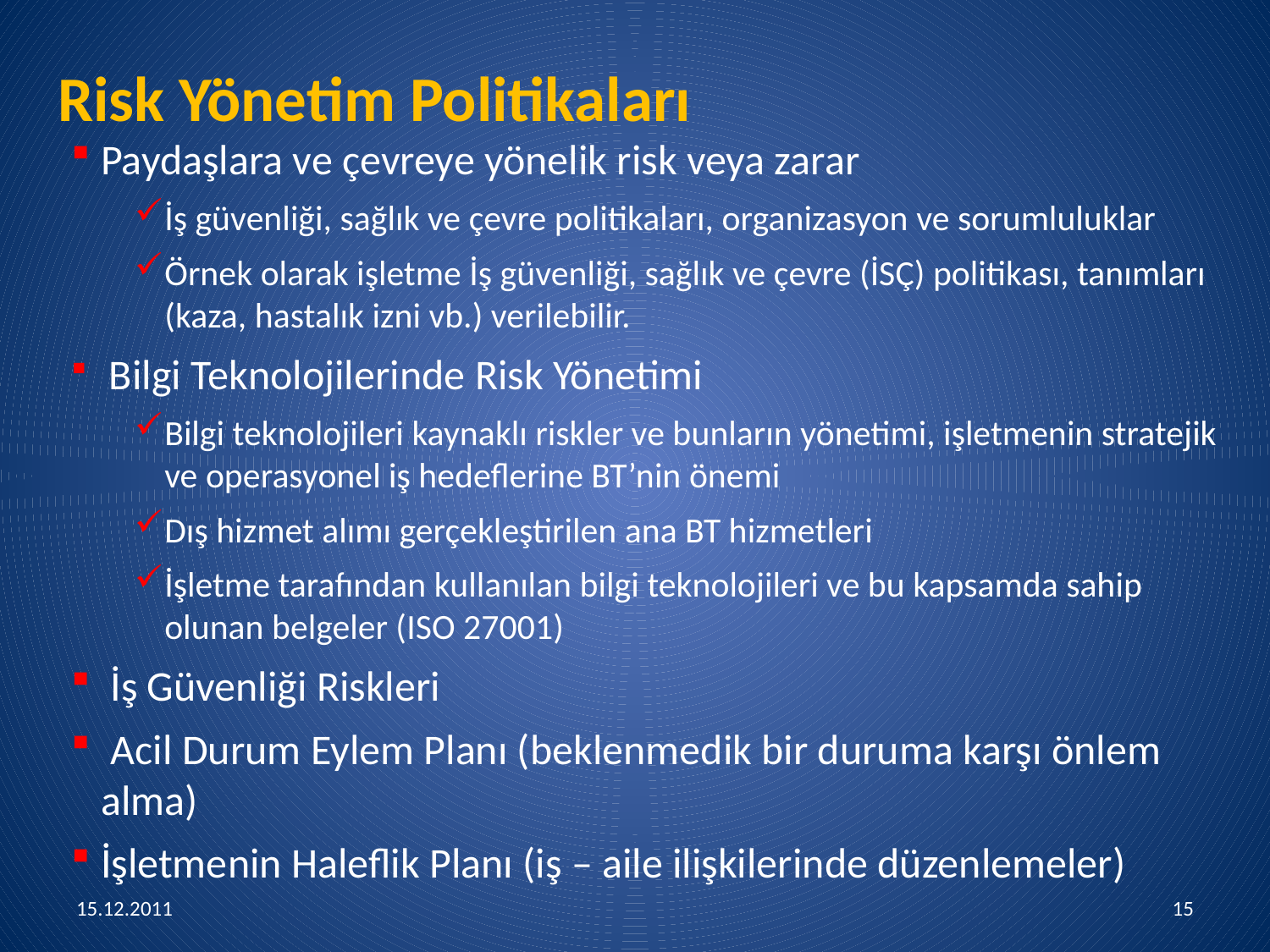

# Risk Yönetim Politikaları
Paydaşlara ve çevreye yönelik risk veya zarar
İş güvenliği, sağlık ve çevre politikaları, organizasyon ve sorumluluklar
Örnek olarak işletme İş güvenliği, sağlık ve çevre (İSÇ) politikası, tanımları (kaza, hastalık izni vb.) verilebilir.
 Bilgi Teknolojilerinde Risk Yönetimi
Bilgi teknolojileri kaynaklı riskler ve bunların yönetimi, işletmenin stratejik ve operasyonel iş hedeflerine BT’nin önemi
Dış hizmet alımı gerçekleştirilen ana BT hizmetleri
İşletme tarafından kullanılan bilgi teknolojileri ve bu kapsamda sahip olunan belgeler (ISO 27001)
 İş Güvenliği Riskleri
 Acil Durum Eylem Planı (beklenmedik bir duruma karşı önlem alma)
İşletmenin Haleflik Planı (iş – aile ilişkilerinde düzenlemeler)

15.12.2011
15